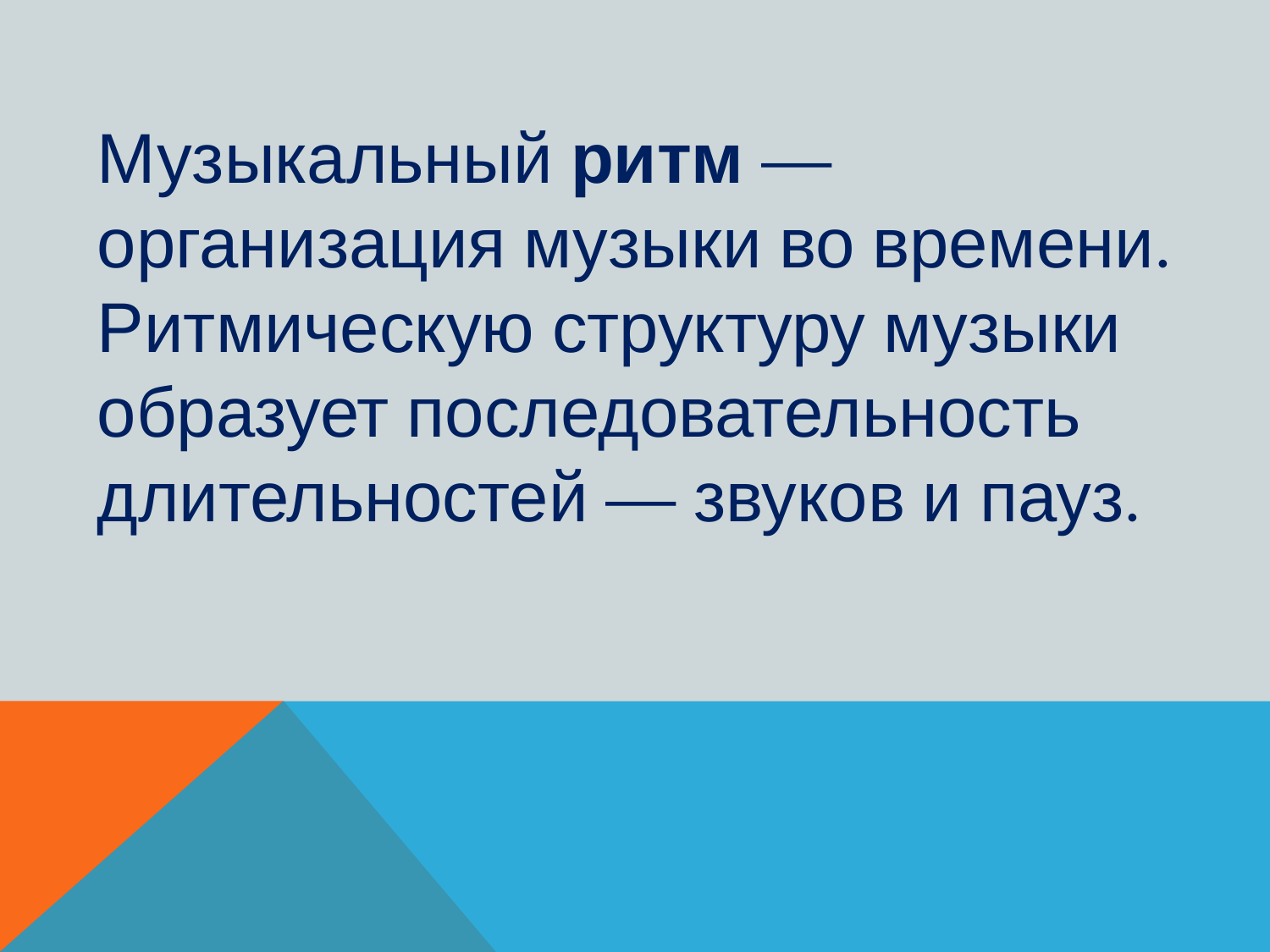

Музыкальный ритм — организация музыки во времени. Ритмическую структуру музыки образует последовательность длительностей — звуков и пауз.